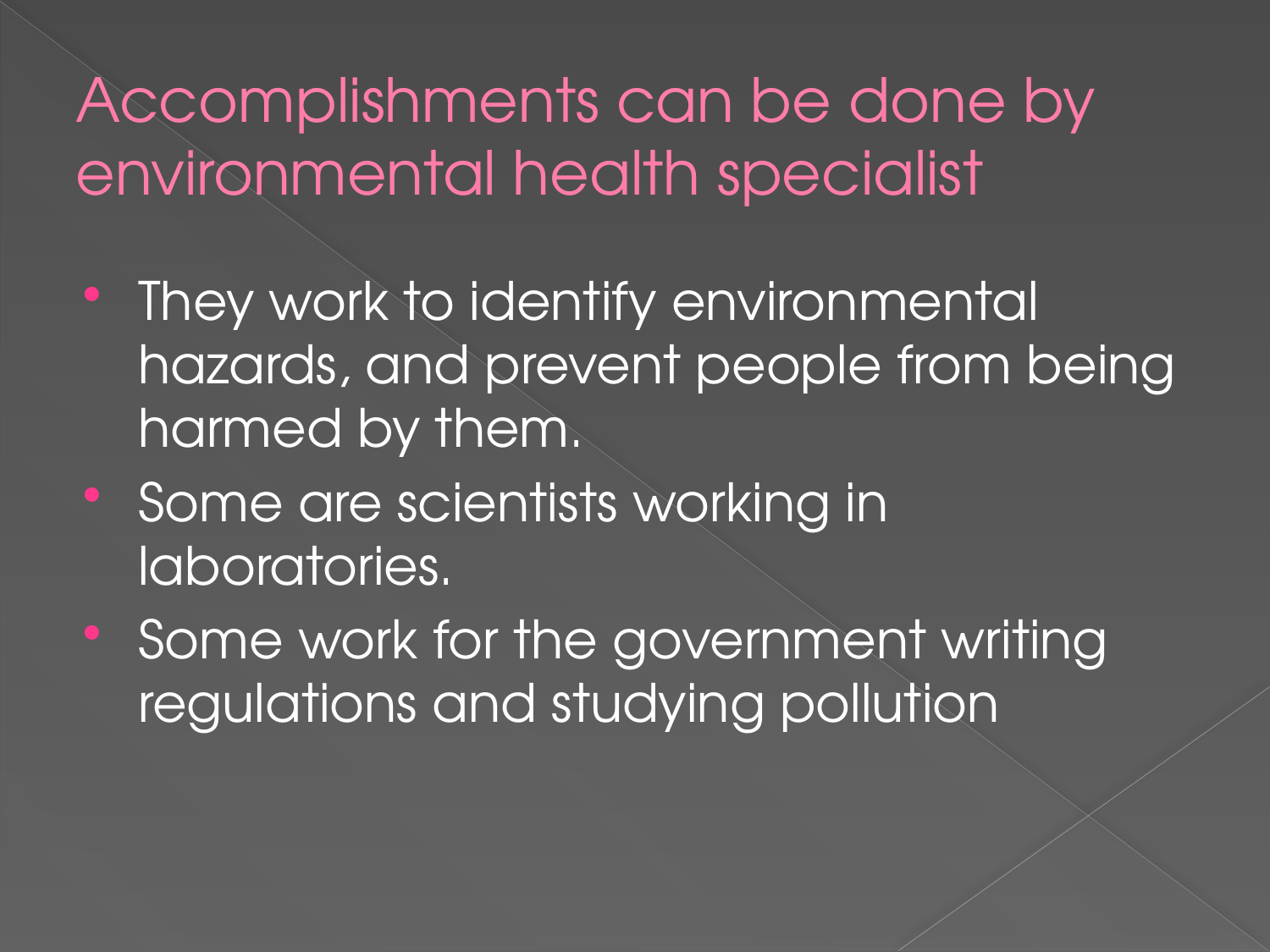

# Accomplishments can be done by environmental health specialist
They work to identify environmental hazards, and prevent people from being harmed by them.
Some are scientists working in laboratories.
Some work for the government writing regulations and studying pollution